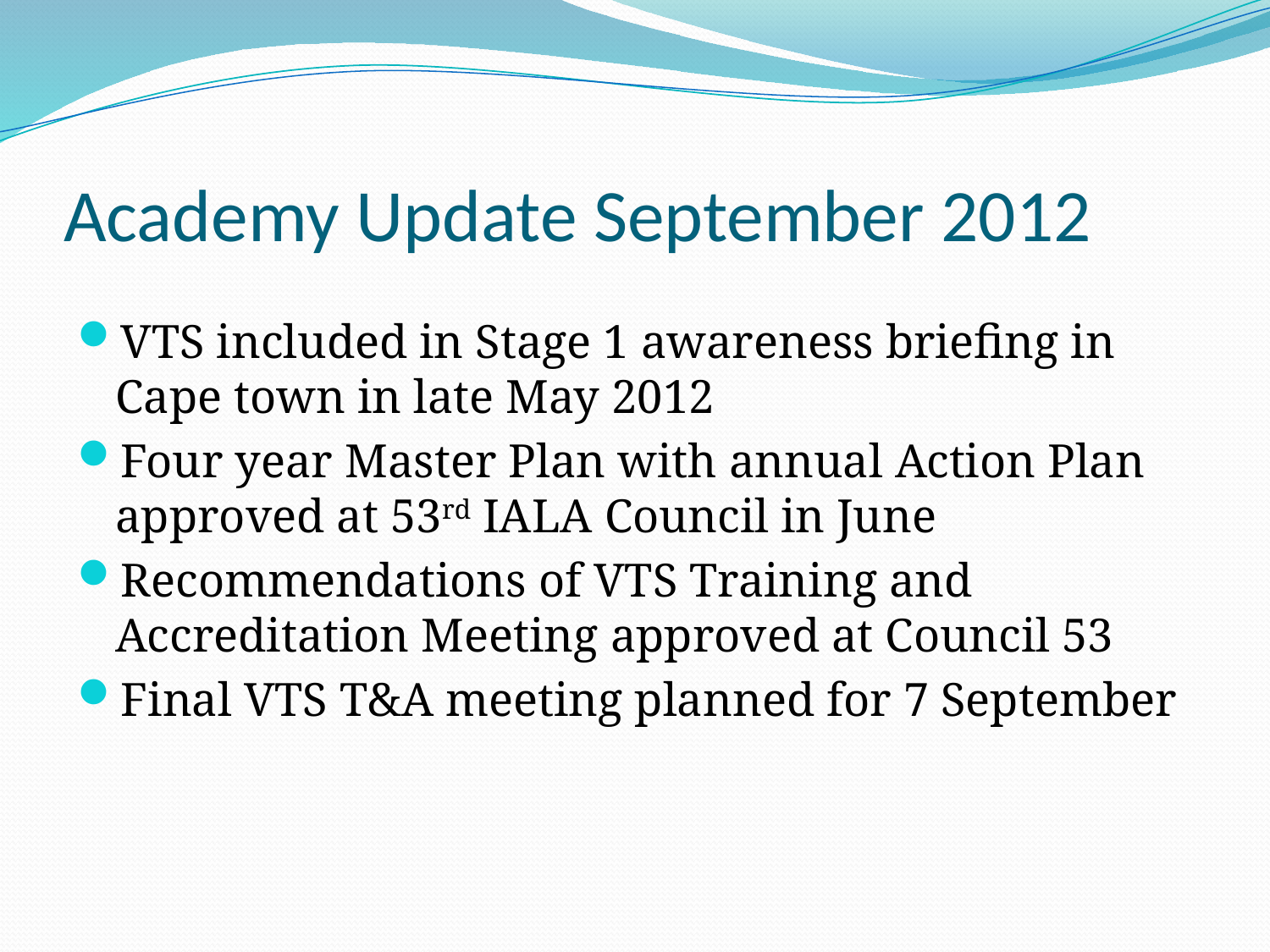

# Academy Update September 2012
VTS included in Stage 1 awareness briefing in Cape town in late May 2012
Four year Master Plan with annual Action Plan approved at 53rd IALA Council in June
Recommendations of VTS Training and Accreditation Meeting approved at Council 53
Final VTS T&A meeting planned for 7 September